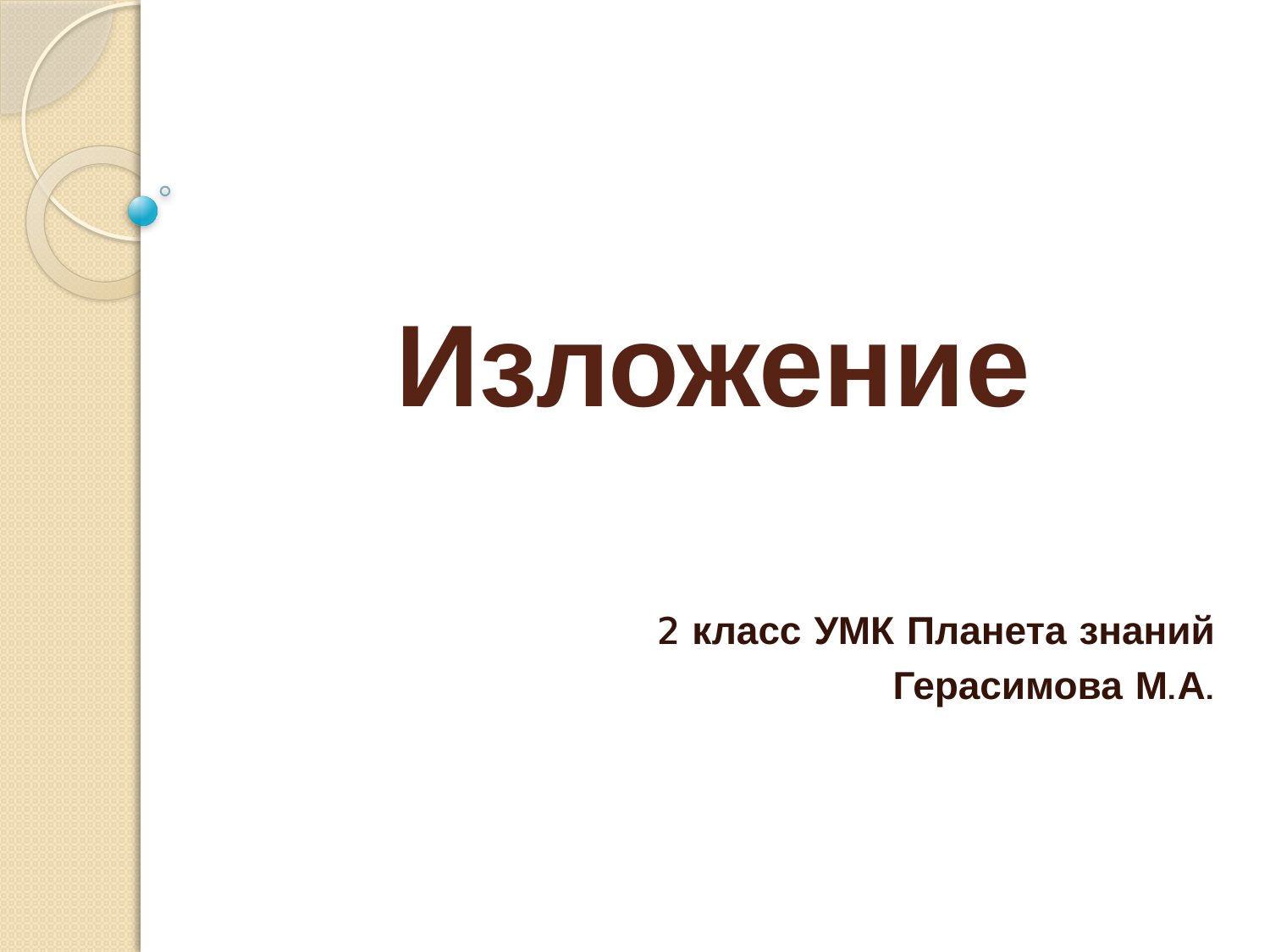

# Изложение
2 класс УМК Планета знаний
Герасимова М.А.